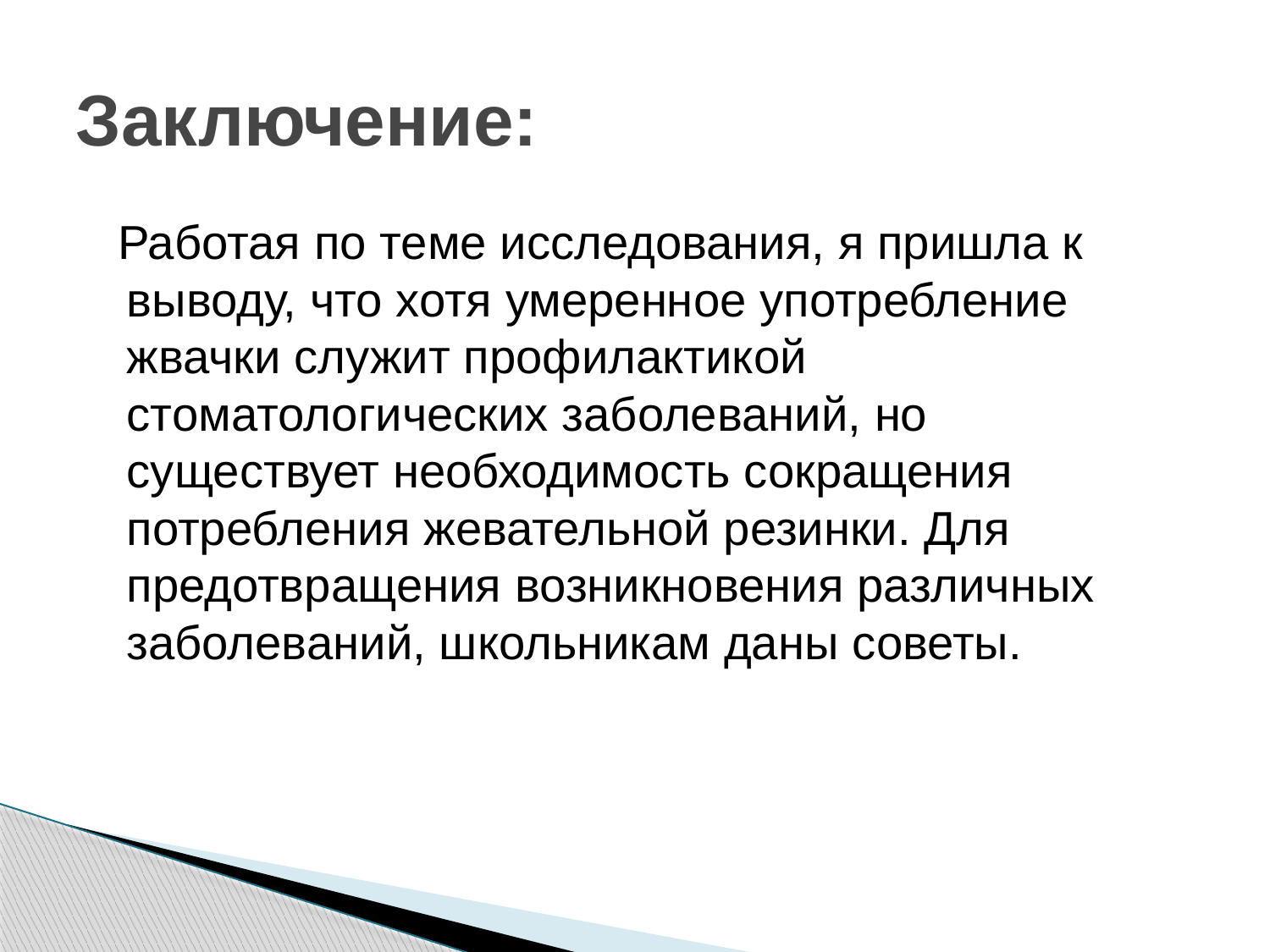

# Заключение:
  Работая по теме исследования, я пришла к выводу, что хотя умеренное употребление жвачки служит профилактикой стоматологических заболеваний, но существует необходимость сокращения потребления жевательной резинки. Для предотвращения возникновения различных заболеваний, школьникам даны советы.